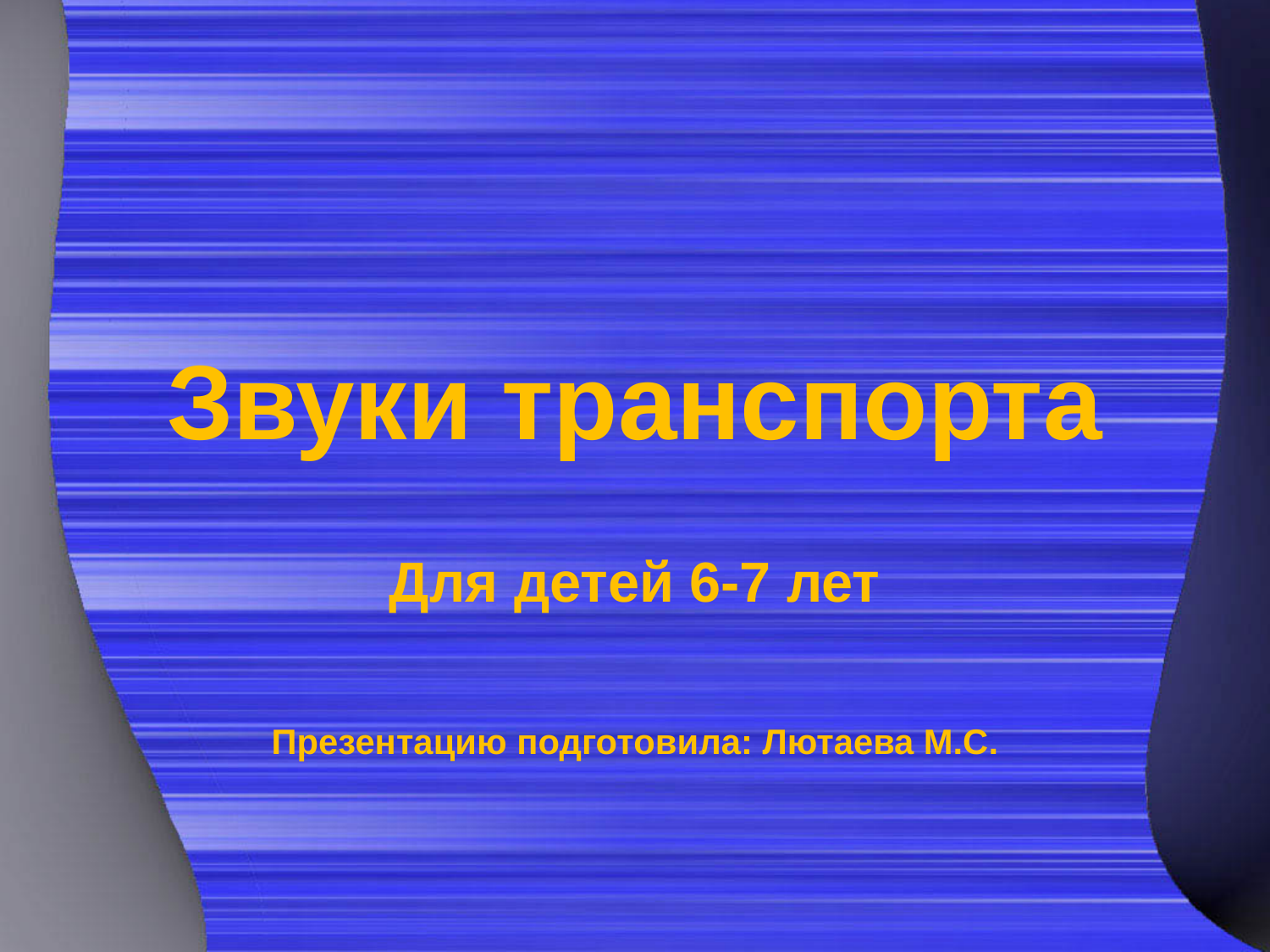

# Звуки транспорта
Для детей 6-7 лет

Презентацию подготовила: Лютаева М.С.